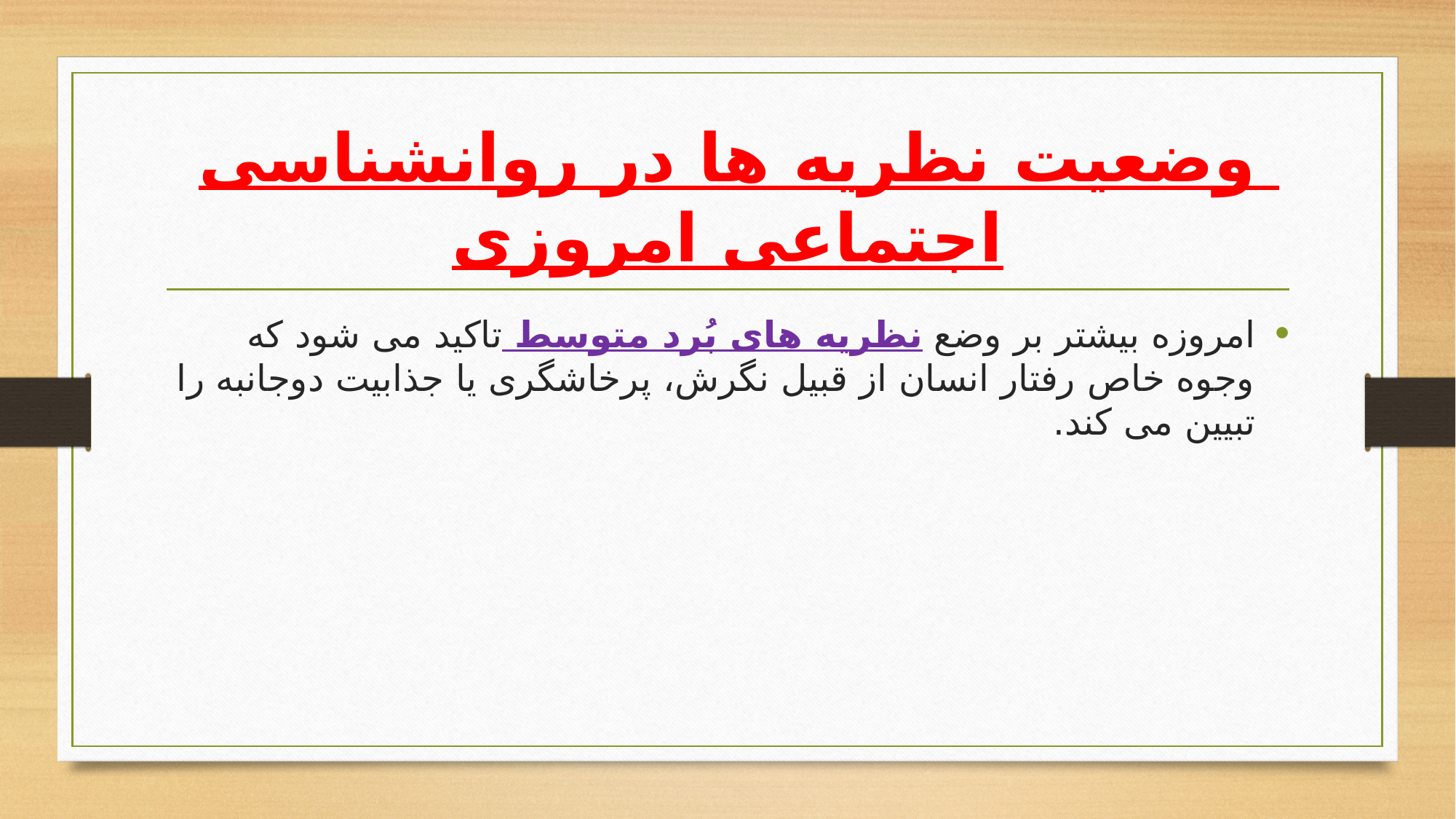

# وضعیت نظریه ها در روانشناسی اجتماعی امروزی
امروزه بیشتر بر وضع نظریه های بُرد متوسط تاکید می شود که وجوه خاص رفتار انسان از قبیل نگرش، پرخاشگری یا جذابیت دوجانبه را تبیین می کند.